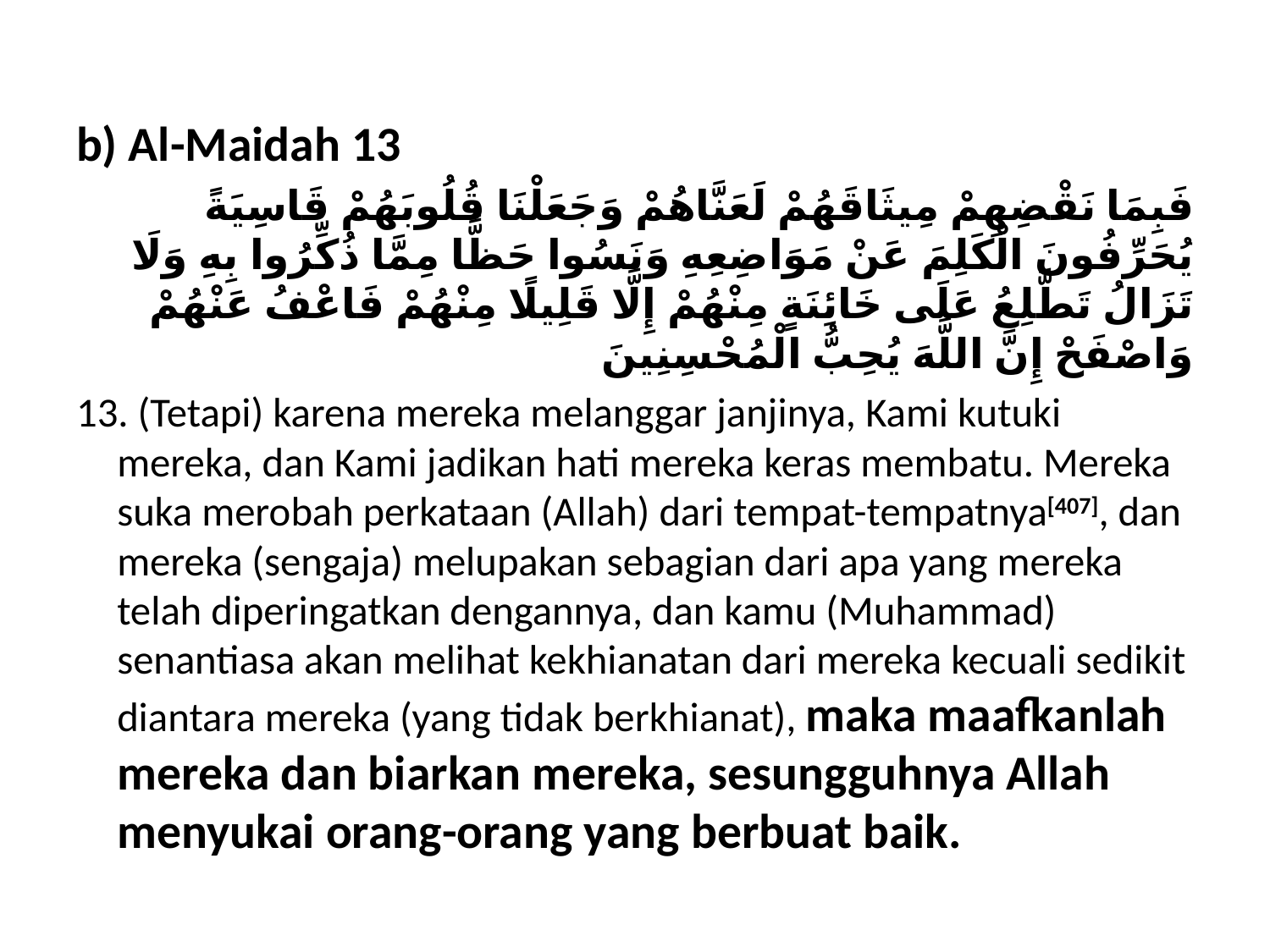

b) Al-Maidah 13
فَبِمَا نَقْضِهِمْ مِيثَاقَهُمْ لَعَنَّاهُمْ وَجَعَلْنَا قُلُوبَهُمْ قَاسِيَةً يُحَرِّفُونَ الْكَلِمَ عَنْ مَوَاضِعِهِ وَنَسُوا حَظًّا مِمَّا ذُكِّرُوا بِهِ وَلَا تَزَالُ تَطَّلِعُ عَلَى خَائِنَةٍ مِنْهُمْ إِلَّا قَلِيلًا مِنْهُمْ فَاعْفُ عَنْهُمْ وَاصْفَحْ إِنَّ اللَّهَ يُحِبُّ الْمُحْسِنِينَ
13. (Tetapi) karena mereka melanggar janjinya, Kami kutuki mereka, dan Kami jadikan hati mereka keras membatu. Mereka suka merobah perkataan (Allah) dari tempat-tempatnya[407], dan mereka (sengaja) melupakan sebagian dari apa yang mereka telah diperingatkan dengannya, dan kamu (Muhammad) senantiasa akan melihat kekhianatan dari mereka kecuali sedikit diantara mereka (yang tidak berkhianat), maka maafkanlah mereka dan biarkan mereka, sesungguhnya Allah menyukai orang-orang yang berbuat baik.